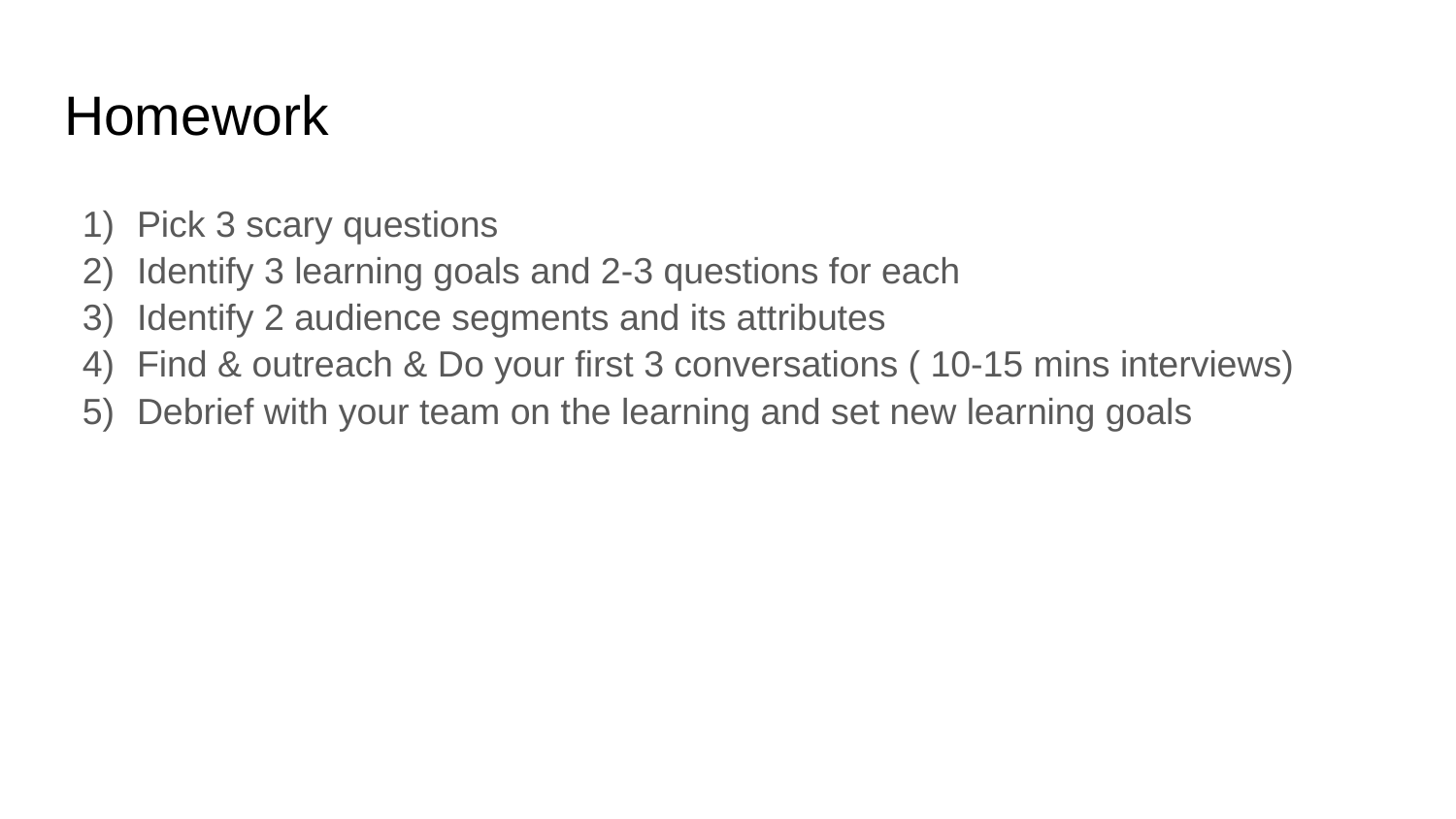

# Homework
Pick 3 scary questions
Identify 3 learning goals and 2-3 questions for each
Identify 2 audience segments and its attributes
Find & outreach & Do your first 3 conversations ( 10-15 mins interviews)
Debrief with your team on the learning and set new learning goals